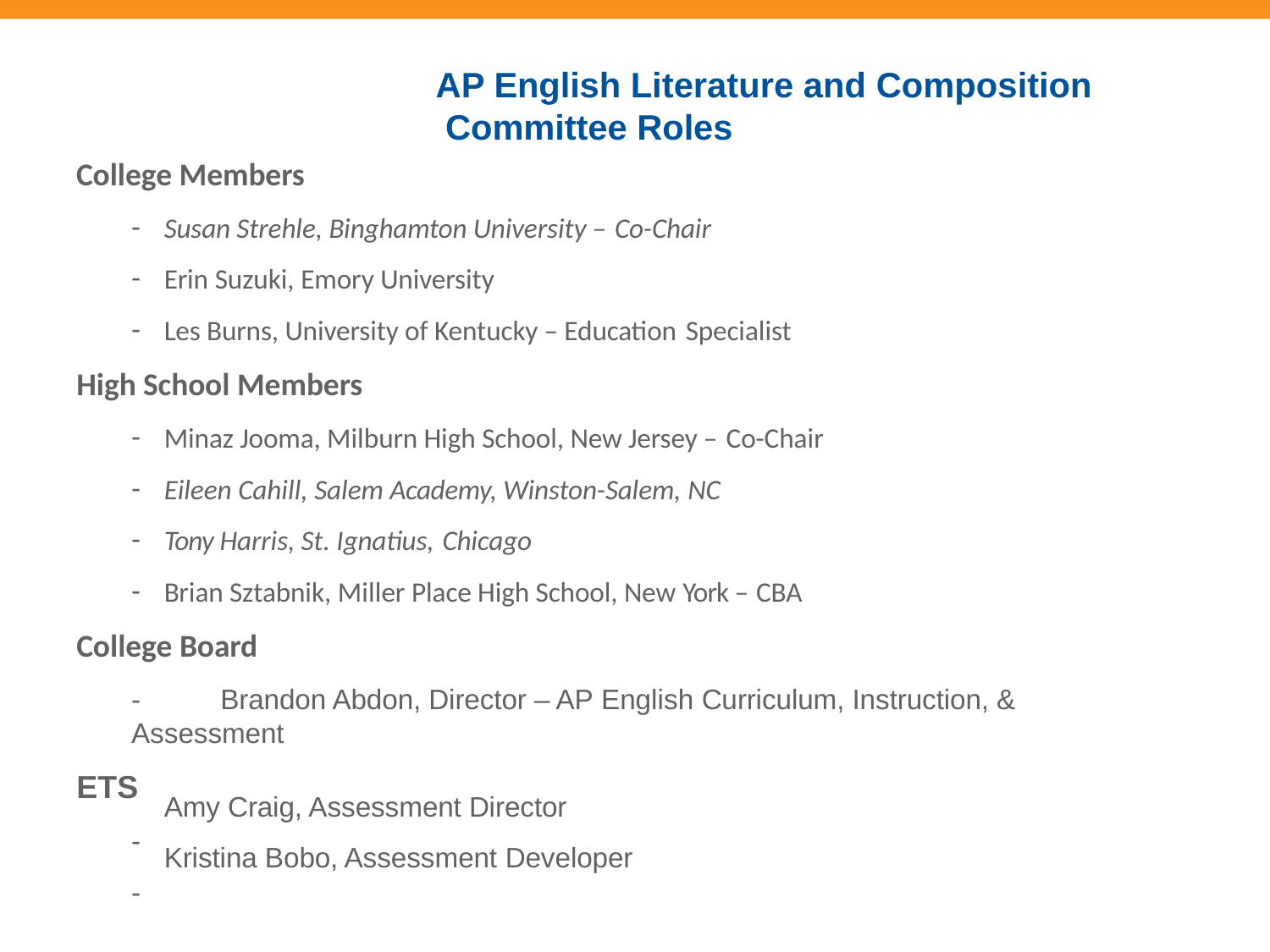

# AP English Literature and Composition  Committee Roles
College Members
Susan Strehle, Binghamton University – Co-Chair
Erin Suzuki, Emory University
Les Burns, University of Kentucky – Education Specialist
High School Members
Minaz Jooma, Milburn High School, New Jersey – Co-Chair
Eileen Cahill, Salem Academy, Winston-Salem, NC
Tony Harris, St. Ignatius, Chicago
Brian Sztabnik, Miller Place High School, New York – CBA
College Board
-	Brandon Abdon, Director – AP English Curriculum, Instruction, & Assessment
ETS
-
-
Amy Craig, Assessment Director  Kristina Bobo, Assessment Developer